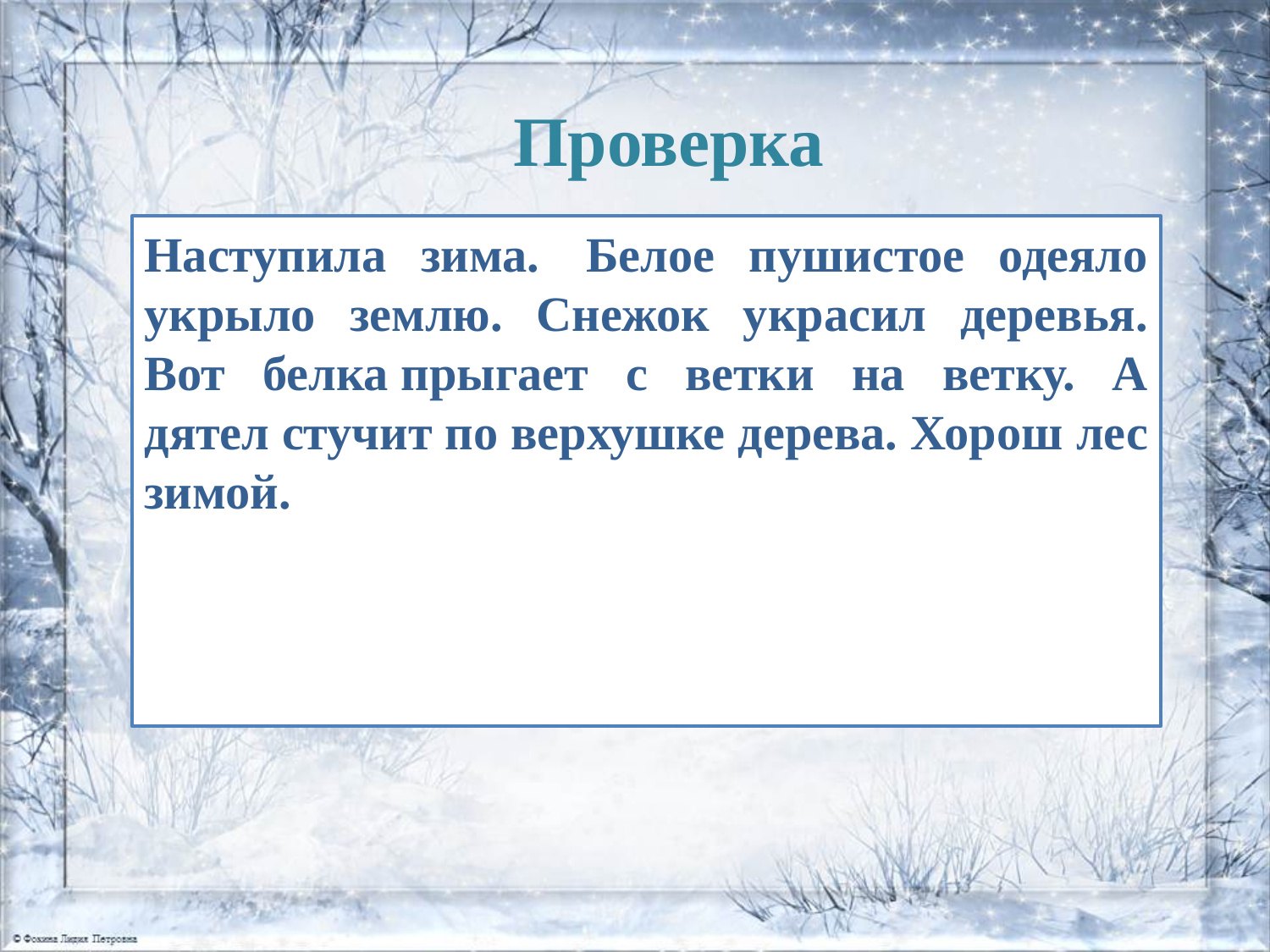

Проверка
Наступила зима.  Белое пушистое одеяло укрыло землю. Снежок украсил деревья. Вот белка прыгает с ветки на ветку. А дятел стучит по верхушке дерева. Хорош лес зимой.